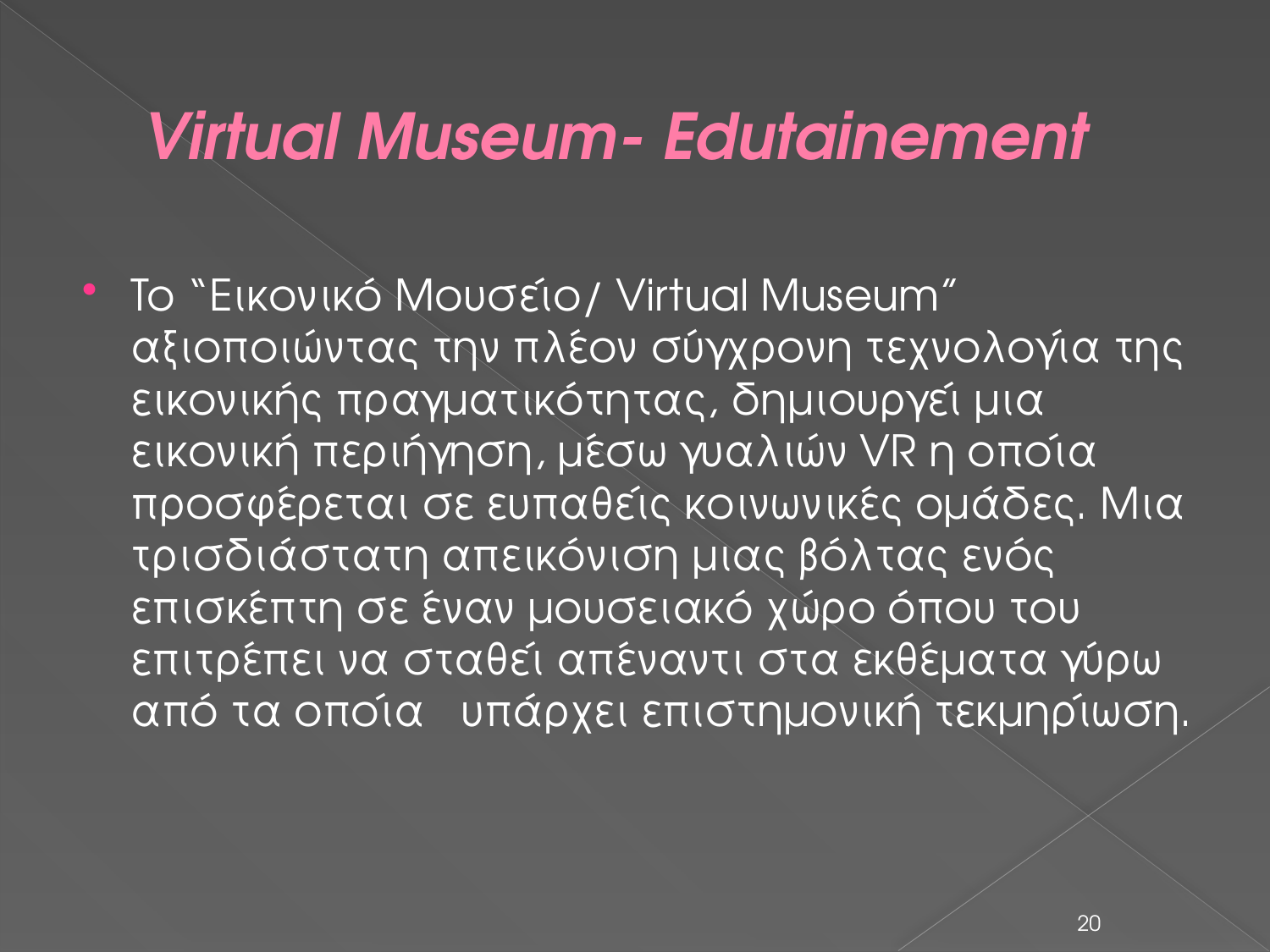

# Virtual Museum- Edutainement
To “Εικονικό Μουσείο/ Virtual Museum” αξιοποιώντας την πλέον σύγχρονη τεχνολογία της εικονικής πραγματικότητας, δημιουργεί μια εικονική περιήγηση, μέσω γυαλιών VR η οποία προσφέρεται σε ευπαθείς κοινωνικές ομάδες. Μια τρισδιάστατη απεικόνιση μιας βόλτας ενός επισκέπτη σε έναν μουσειακό χώρο όπου του επιτρέπει να σταθεί απέναντι στα εκθέματα γύρω από τα οποία   υπάρχει επιστημονική τεκμηρίωση.
20